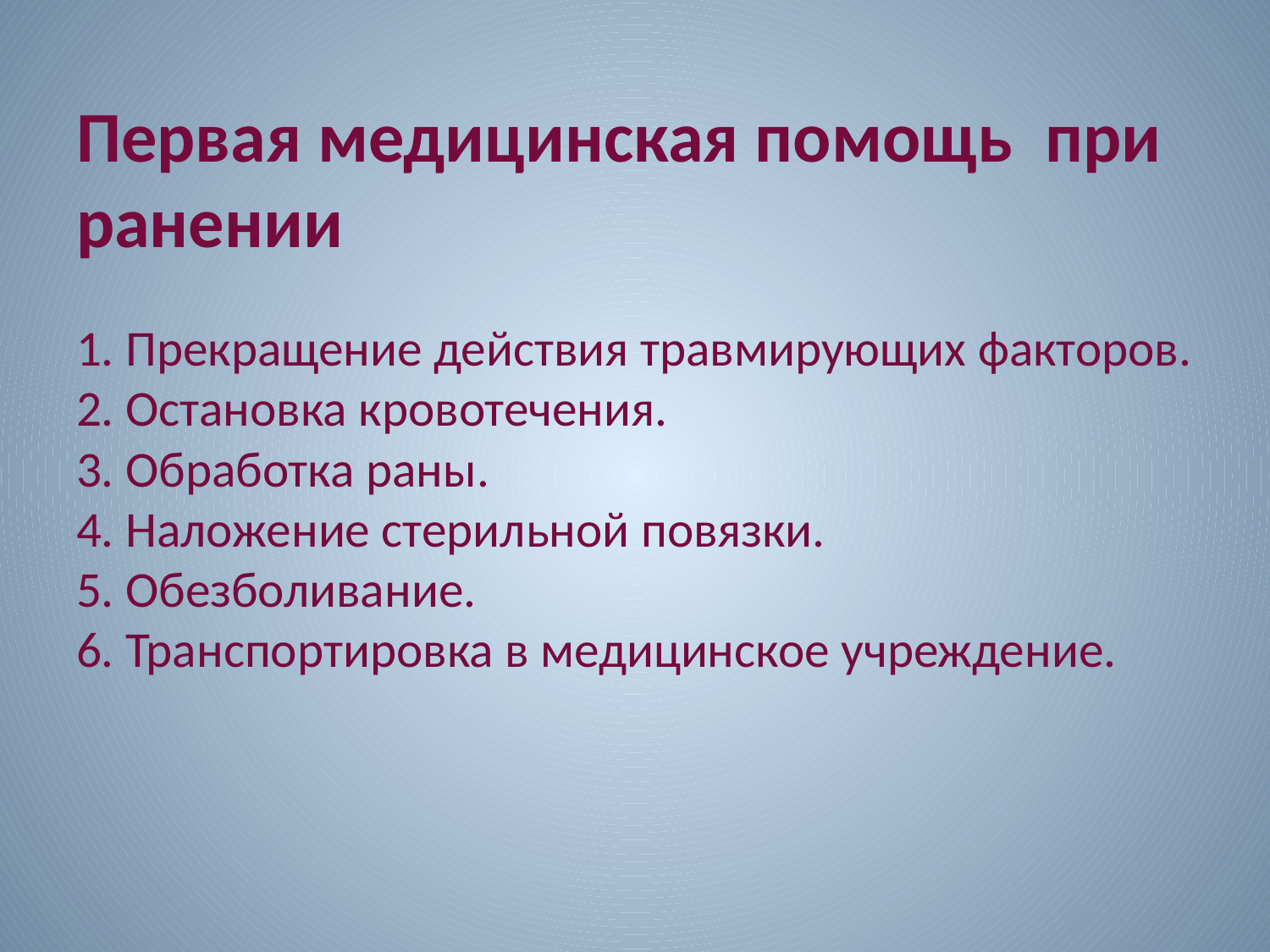

# Первая медицинская помощь  при ранении   1. Прекращение действия травмирующих факторов. 2. Остановка кровотечения. 3. Обработка раны. 4. Наложение стерильной повязки. 5. Обезболивание. 6. Транспортировка в медицинское учреждение.